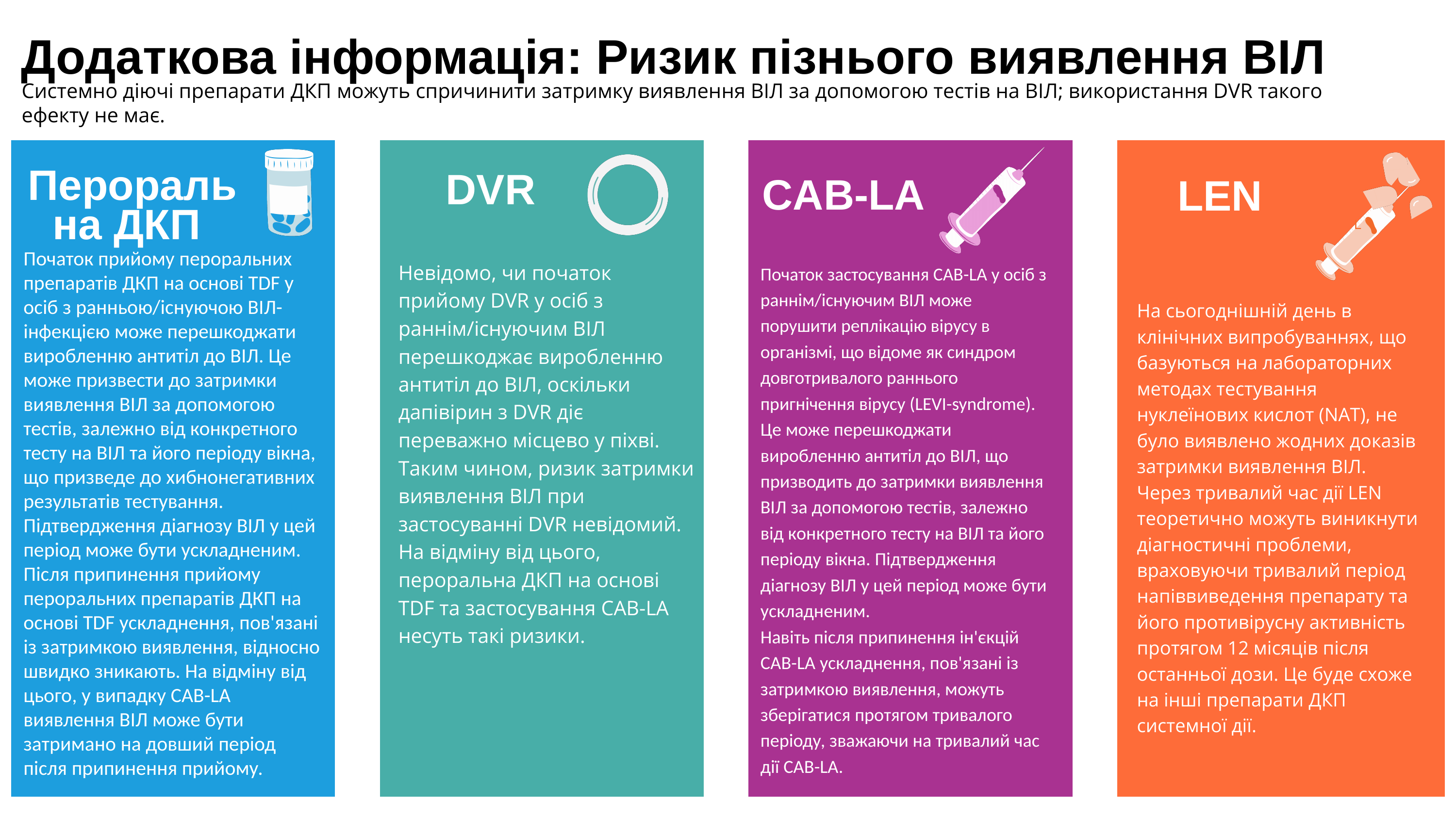

Додаткова інформація: Ризик пізнього виявлення ВІЛ
Системно діючі препарати ДКП можуть спричинити затримку виявлення ВІЛ за допомогою тестів на ВІЛ; використання DVR такого ефекту не має.

DVR

CAB-LA
C

Пероральна ДКП

LEN

L
Початок прийому пероральних препаратів ДКП на основі TDF у осіб з ранньою/існуючою ВІЛ-інфекцією може перешкоджати виробленню антитіл до ВІЛ. Це може призвести до затримки виявлення ВІЛ за допомогою тестів, залежно від конкретного тесту на ВІЛ та його періоду вікна, що призведе до хибнонегативних результатів тестування. Підтвердження діагнозу ВІЛ у цей період може бути ускладненим.
Після припинення прийому пероральних препаратів ДКП на основі TDF ускладнення, пов'язані із затримкою виявлення, відносно швидко зникають. На відміну від цього, у випадку CAB-LA виявлення ВІЛ може бути затримано на довший період після припинення прийому.
Невідомо, чи початок прийому DVR у осіб з раннім/існуючим ВІЛ перешкоджає виробленню антитіл до ВІЛ, оскільки дапівірин з DVR діє переважно місцево у піхві.
Таким чином, ризик затримки виявлення ВІЛ при застосуванні DVR невідомий. На відміну від цього, пероральна ДКП на основі TDF та застосування CAB-LA несуть такі ризики.

Початок застосування CAB-LA у осіб з раннім/існуючим ВІЛ може порушити реплікацію вірусу в організмі, що відоме як синдром довготривалого раннього пригнічення вірусу (LEVI-syndrome).
Це може перешкоджати виробленню антитіл до ВІЛ, що призводить до затримки виявлення ВІЛ за допомогою тестів, залежно від конкретного тесту на ВІЛ та його періоду вікна. Підтвердження діагнозу ВІЛ у цей період може бути ускладненим.
Навіть після припинення ін'єкцій CAB-LA ускладнення, пов'язані із затримкою виявлення, можуть зберігатися протягом тривалого періоду, зважаючи на тривалий час дії CAB-LA.

На сьогоднішній день в клінічних випробуваннях, що базуються на лабораторних методах тестування нуклеїнових кислот (NAT), не було виявлено жодних доказів затримки виявлення ВІЛ.
Через тривалий час дії LEN теоретично можуть виникнути діагностичні проблеми, враховуючи тривалий період напіввиведення препарату та його противірусну активність протягом 12 місяців після останньої дози. Це буде схоже на інші препарати ДКП системної дії.